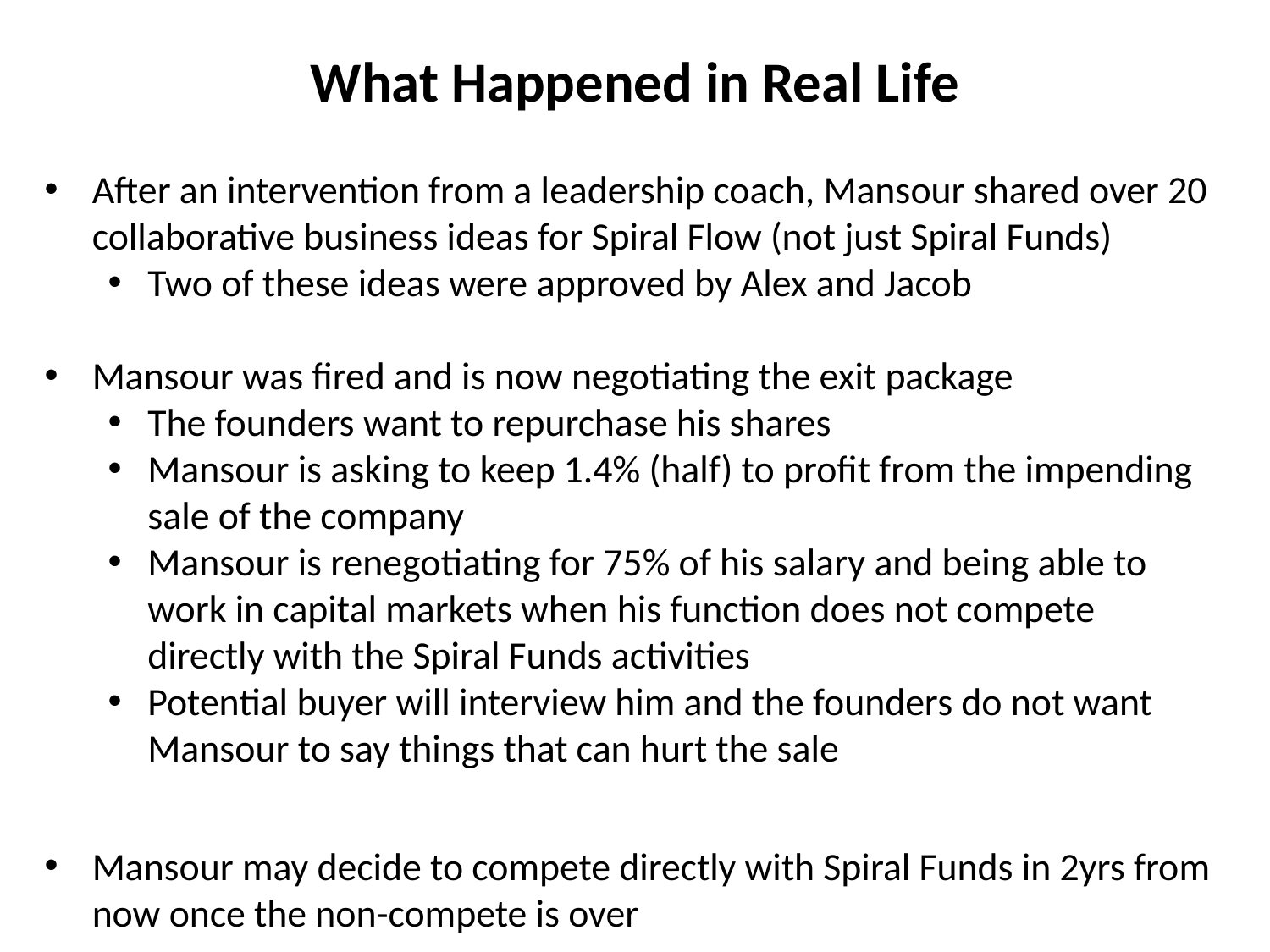

# What Happened in Real Life
After an intervention from a leadership coach, Mansour shared over 20 collaborative business ideas for Spiral Flow (not just Spiral Funds)
Two of these ideas were approved by Alex and Jacob

Mansour was fired and is now negotiating the exit package
The founders want to repurchase his shares
Mansour is asking to keep 1.4% (half) to profit from the impending sale of the company
Mansour is renegotiating for 75% of his salary and being able to work in capital markets when his function does not compete directly with the Spiral Funds activities
Potential buyer will interview him and the founders do not want Mansour to say things that can hurt the sale

Mansour may decide to compete directly with Spiral Funds in 2yrs from now once the non-compete is over